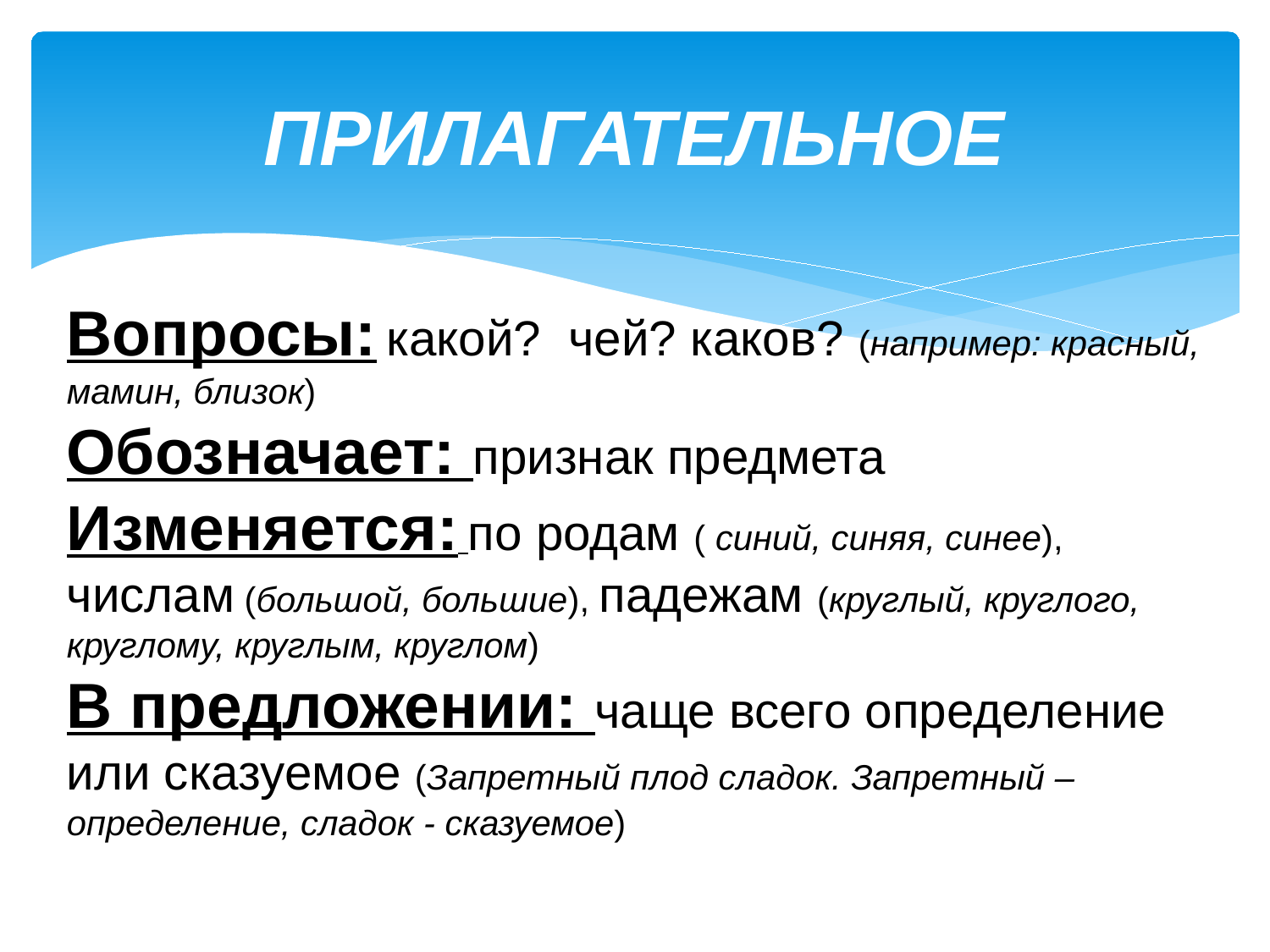

# ПРИЛАГАТЕЛЬНОЕ
Вопросы: какой?  чей? каков? (например: красный, мамин, близок)
Обозначает: признак предмета
Изменяется: по родам ( синий, синяя, синее), числам (большой, большие), падежам (круглый, круглого, круглому, круглым, круглом)
В предложении: чаще всего определение или сказуемое (Запретный плод сладок. Запретный – определение, сладок - сказуемое)